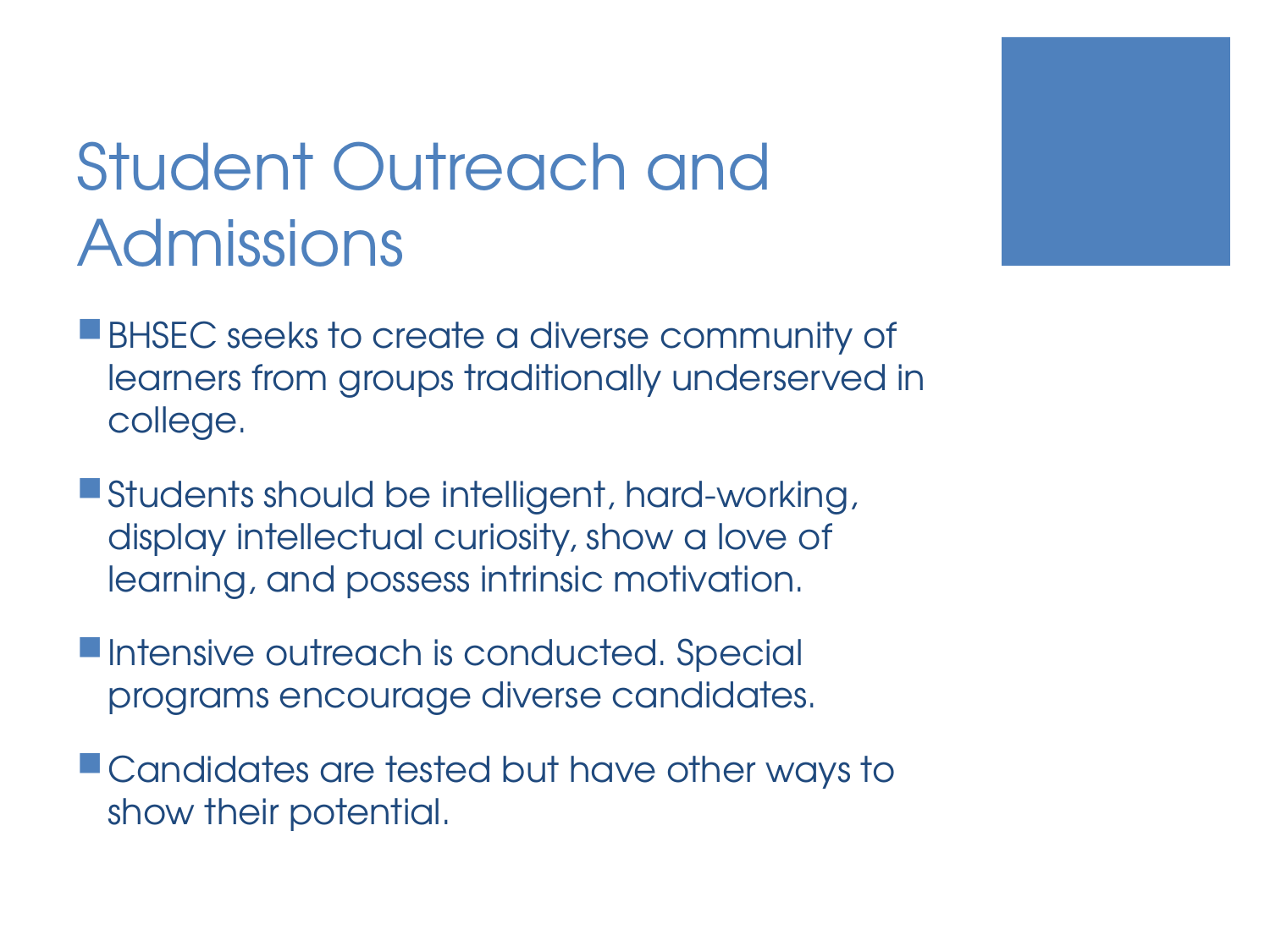

# Student Outreach and Admissions
BHSEC seeks to create a diverse community of learners from groups traditionally underserved in college.
Students should be intelligent, hard-working, display intellectual curiosity, show a love of learning, and possess intrinsic motivation.
Intensive outreach is conducted. Special programs encourage diverse candidates.
Candidates are tested but have other ways to show their potential.